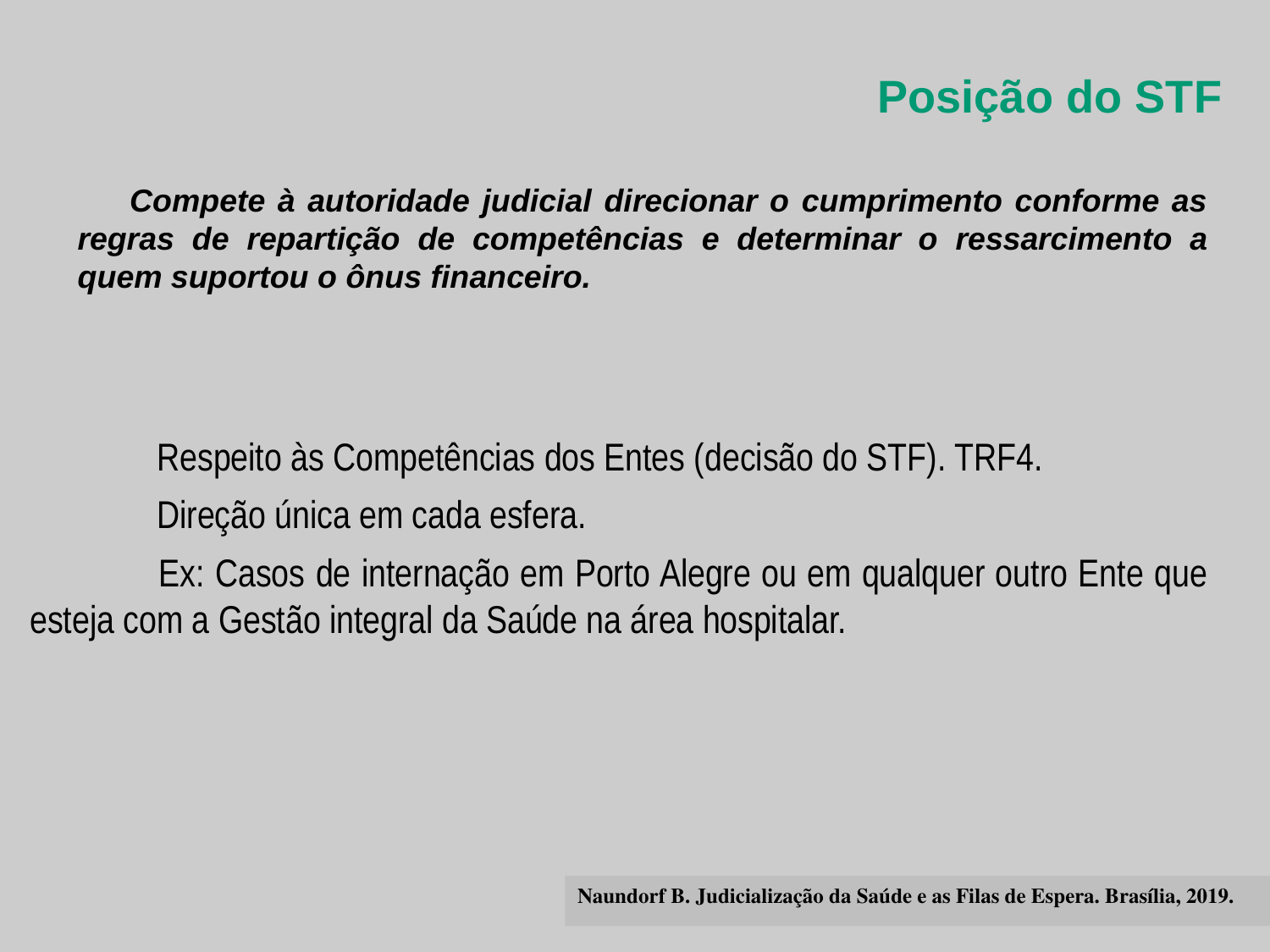

Posição do STF

Compete à autoridade judicial direcionar o cumprimento conforme as regras de repartição de competências e determinar o ressarcimento a quem suportou o ônus financeiro.

	Respeito às Competências dos Entes (decisão do STF). TRF4.
 	Direção única em cada esfera.
 	Ex: Casos de internação em Porto Alegre ou em qualquer outro Ente que esteja com a Gestão integral da Saúde na área hospitalar.